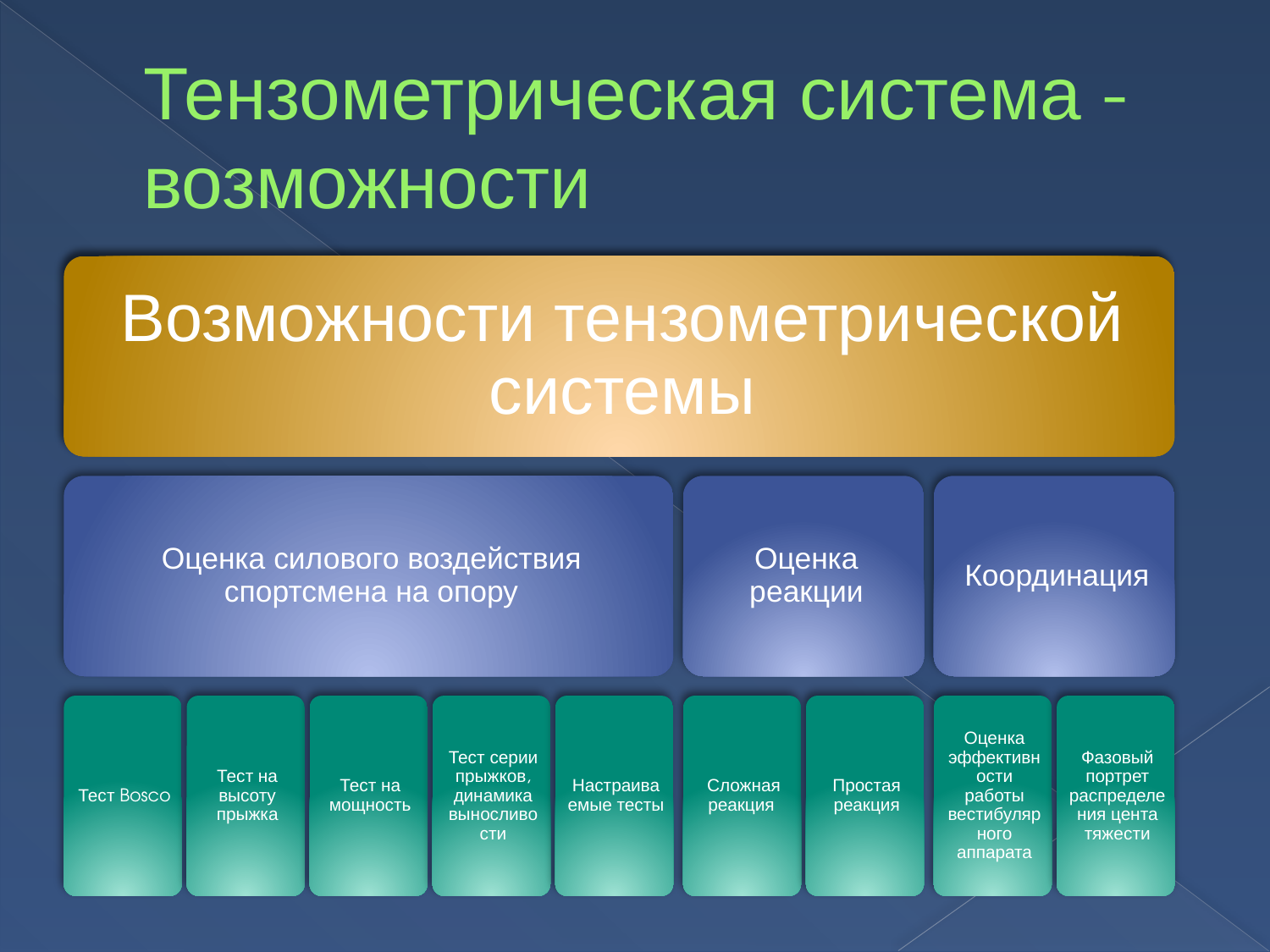

# Тензометрическая система - возможности
Возможности тензометрической системы
Оценка силового воздействия спортсмена на опору
Тест Bosco
Тест на высоту прыжка
Тест на мощность
Тест серии прыжков, динамика выносливости
Настраиваемые тесты
Оценка реакции
Сложная реакция
Простая реакция
Координация
Оценка эффективности работы вестибулярного аппарата
Фазовый портрет распределения цента тяжести